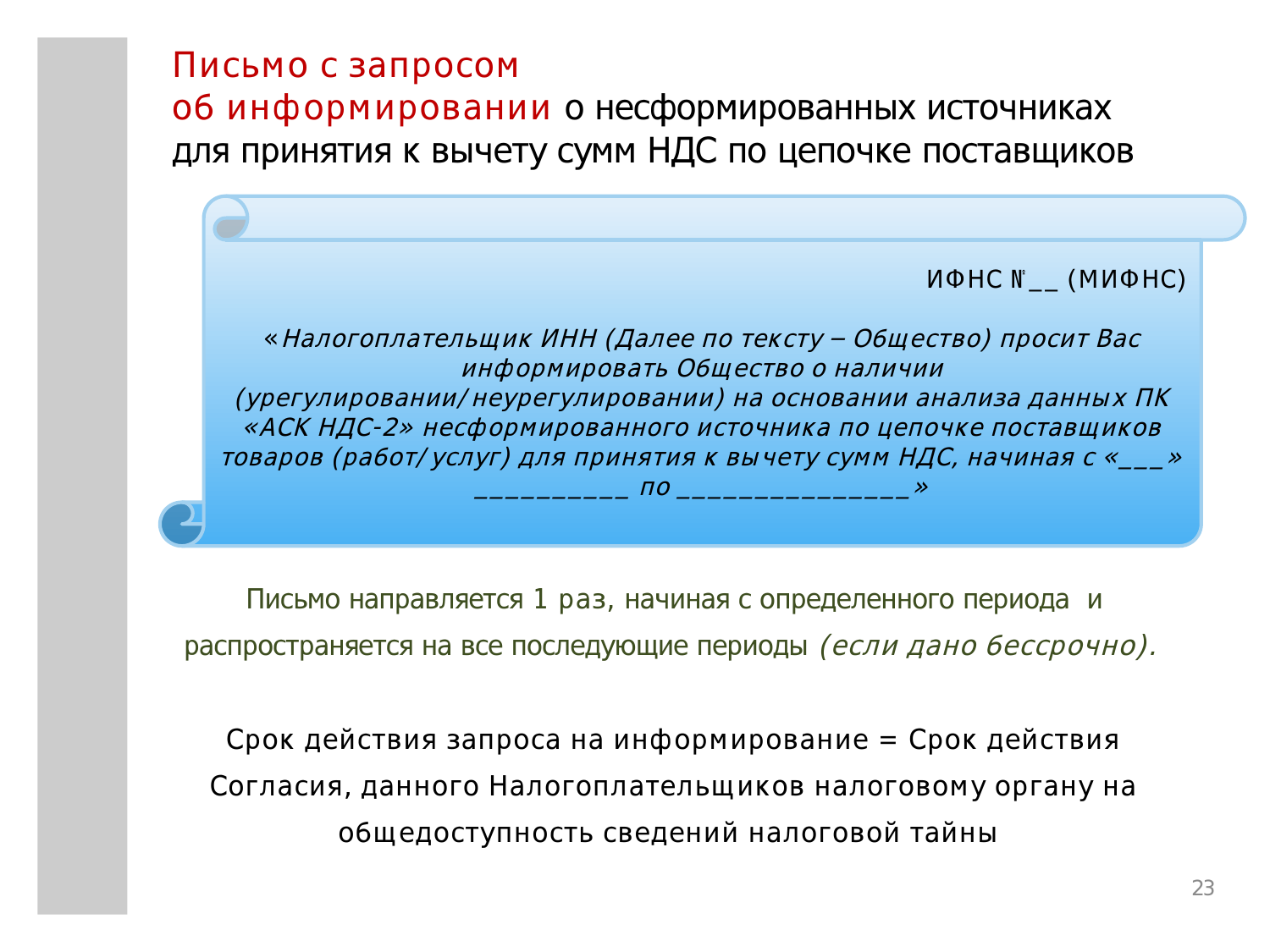

# Письмо с запросом об информировании о несформированных источниках для принятия к вычету сумм НДС по цепочке поставщиков

Письмо направляется 1 раз, начиная с определенного периода  и распространяется на все последующие периоды (если дано бессрочно).
Срок действия запроса на информирование = Срок действия Согласия, данного Налогоплательщиков налоговому органу на общедоступность сведений налоговой тайны
ИФНС №__ (МИФНС)

«Налогоплательщик ИНН (Далее по тексту – Общество) просит Вас информировать Общество о наличии (урегулировании/неурегулировании) на основании анализа данных ПК «АСК НДС-2» несформированного источника по цепочке поставщиков товаров (работ/услуг) для принятия к вычету сумм НДС, начиная с «___» __________ по _______________»
23